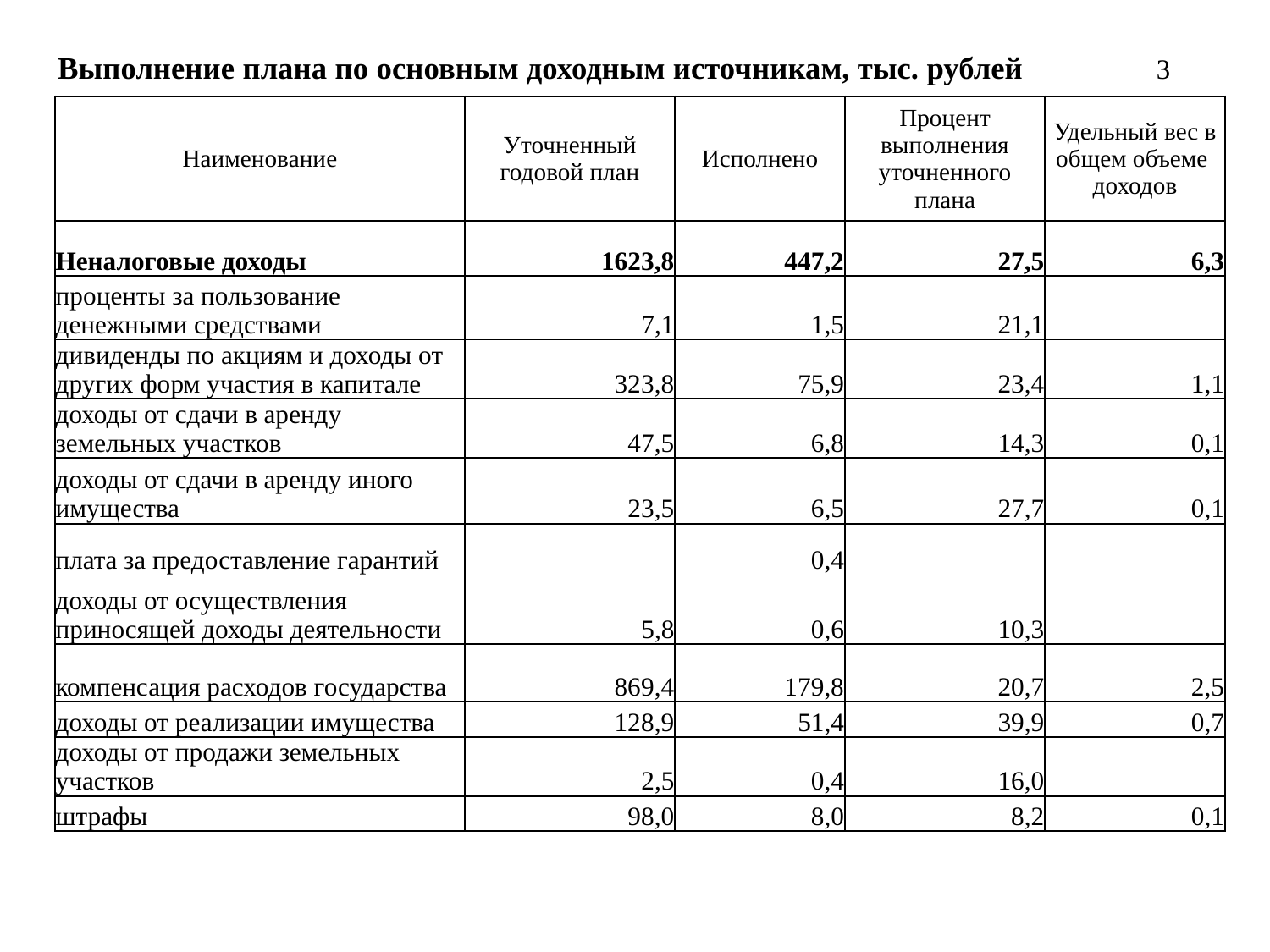

# Выполнение плана по основным доходным источникам, тыс. рублей                 3
| Наименование | Уточненный годовой план | Исполнено | Процент выполнения уточненного плана | Удельный вес в общем объеме доходов |
| --- | --- | --- | --- | --- |
| Неналоговые доходы | 1623,8 | 447,2 | 27,5 | 6,3 |
| проценты за пользование денежными средствами | 7,1 | 1,5 | 21,1 |  |
| дивиденды по акциям и доходы от других форм участия в капитале | 323,8 | 75,9 | 23,4 | 1,1 |
| доходы от сдачи в аренду земельных участков | 47,5 | 6,8 | 14,3 | 0,1 |
| доходы от сдачи в аренду иного имущества | 23,5 | 6,5 | 27,7 | 0,1 |
| плата за предоставление гарантий |  | 0,4 |  |  |
| доходы от осуществления приносящей доходы деятельности | 5,8 | 0,6 | 10,3 |  |
| компенсация расходов государства | 869,4 | 179,8 | 20,7 | 2,5 |
| доходы от реализации имущества | 128,9 | 51,4 | 39,9 | 0,7 |
| доходы от продажи земельных участков | 2,5 | 0,4 | 16,0 |  |
| штрафы | 98,0 | 8,0 | 8,2 | 0,1 |